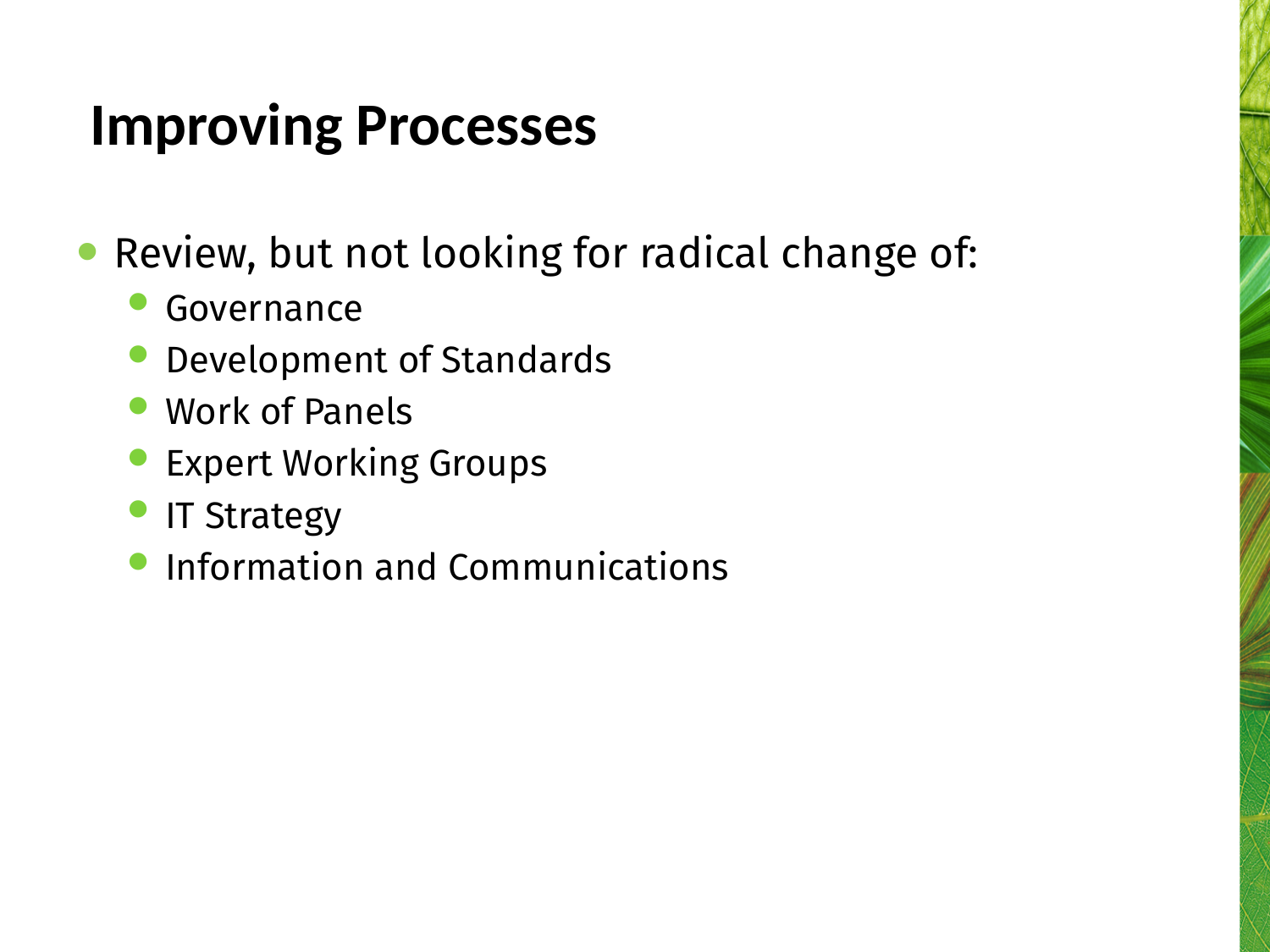

# Improving Processes
Review, but not looking for radical change of:
Governance
Development of Standards
Work of Panels
Expert Working Groups
IT Strategy
Information and Communications